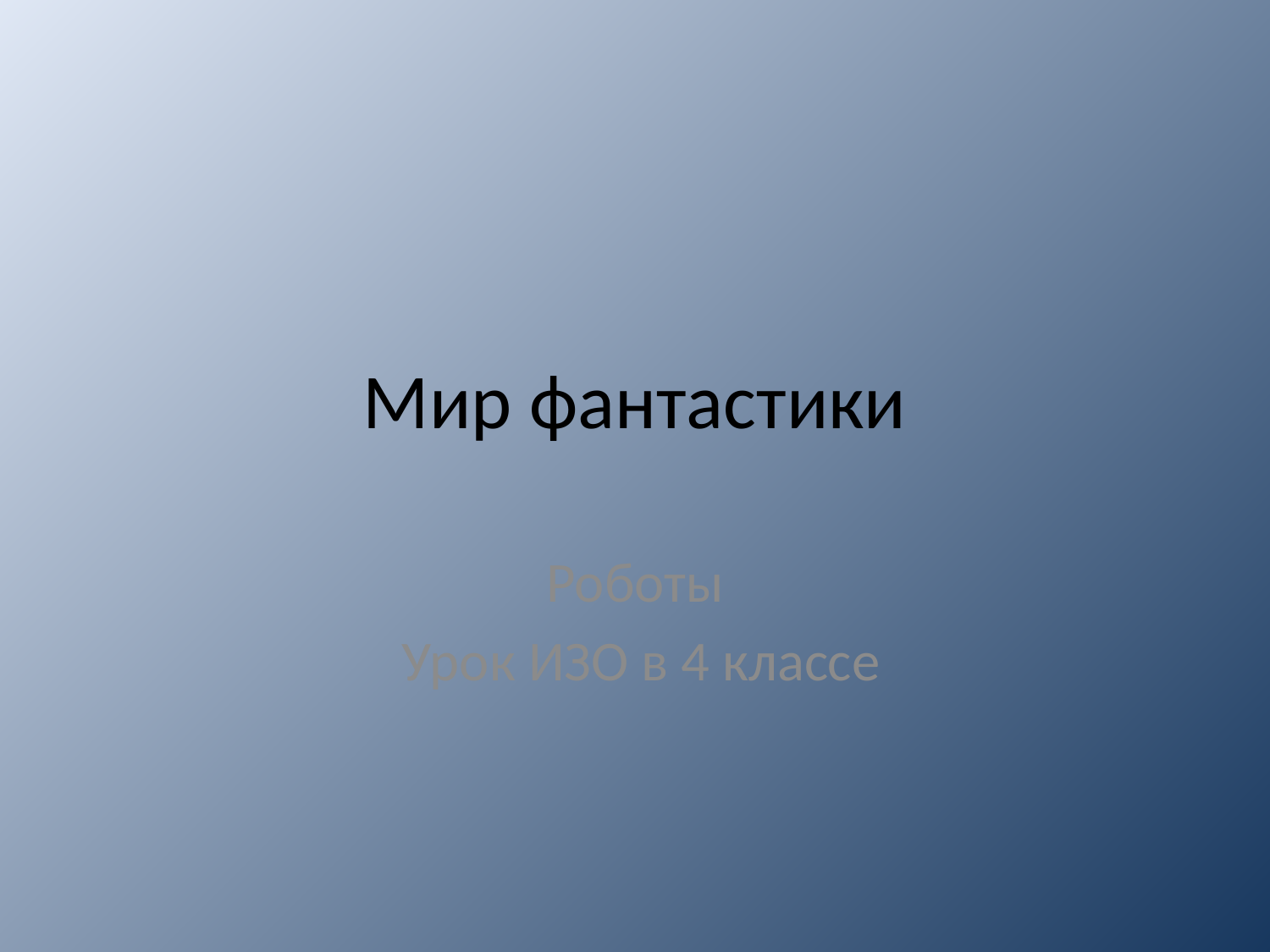

# Мир фантастики
Роботы
 Урок ИЗО в 4 классе